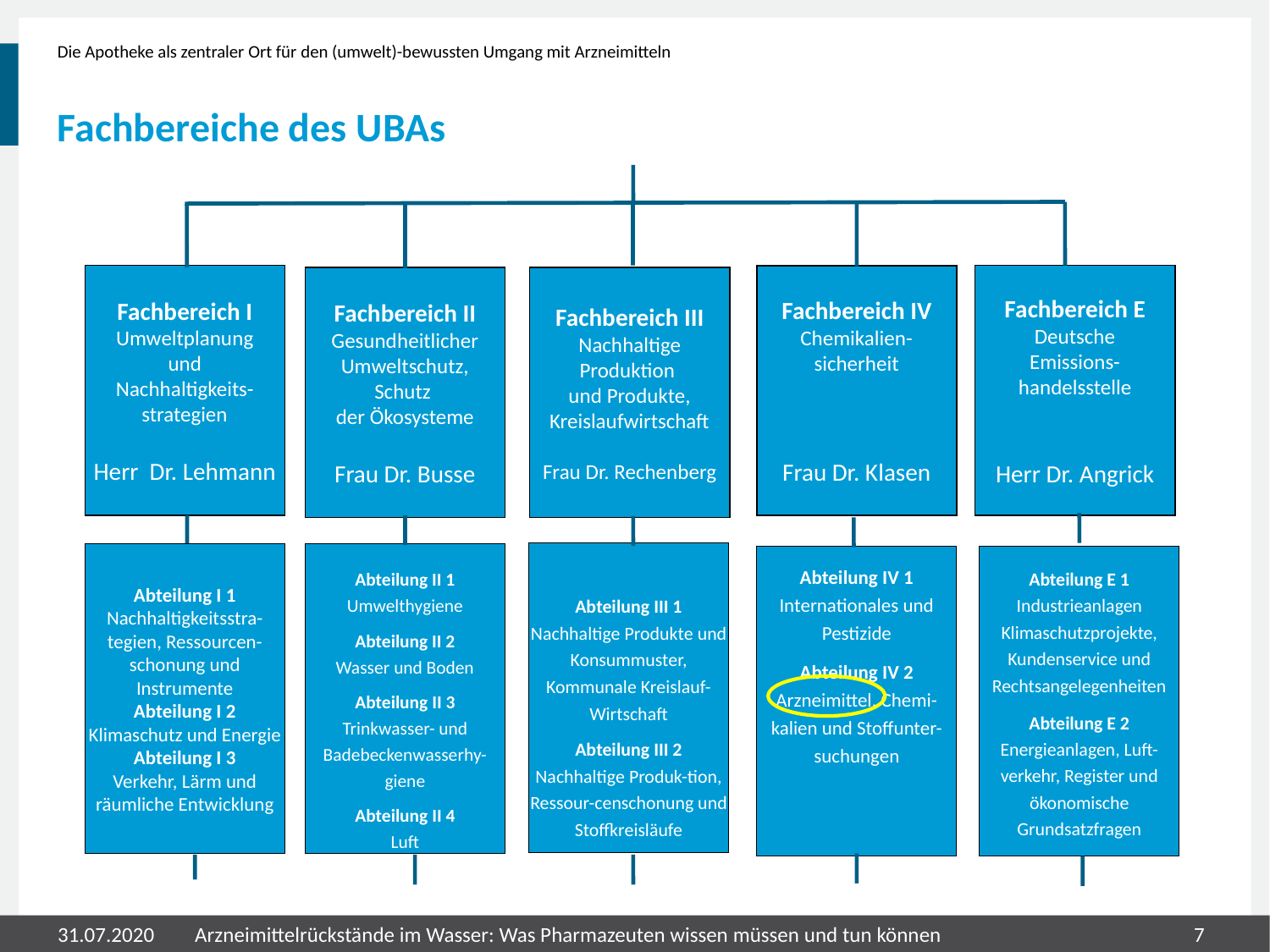

Die Apotheke als zentraler Ort für den (umwelt)-bewussten Umgang mit Arzneimitteln

# Fachbereiche des UBAs

Fachbereich E
Deutsche
Emissions-
handelsstelle

Herr Dr. Angrick
Fachbereich I
Umweltplanung
und
Nachhaltigkeits-
strategien

Herr  Dr. Lehmann
Fachbereich IV
Chemikalien-
sicherheit

Frau Dr. Klasen
Fachbereich III
Nachhaltige
Produktion
und Produkte,
Kreislaufwirtschaft

Frau Dr. Rechenberg
Fachbereich II
Gesundheitlicher
Umweltschutz,
Schutz
der Ökosysteme

Frau Dr. Busse

Abteilung III 1
Nachhaltige Produkte und Konsummuster, Kommunale Kreislauf-
Wirtschaft
Abteilung III 2
Nachhaltige Produk-tion, Ressour-censchonung und
Stoffkreisläufe

Abteilung II 1
Umwelthygiene
Abteilung II 2
Wasser und Boden
Abteilung II 3
Trinkwasser- und
Badebeckenwasserhy-giene
Abteilung II 4
Luft

Abteilung I 1
Nachhaltigkeitsstra-tegien, Ressourcen-schonung und Instrumente
Abteilung I 2
Klimaschutz und Energie
Abteilung I 3
Verkehr, Lärm und räumliche Entwicklung
Abteilung IV 1
Internationales und Pestizide
Abteilung IV 2
Arzneimittel, Chemi-kalien und Stoffunter-suchungen

Abteilung E 1
Industrieanlagen Klimaschutzprojekte, Kundenservice und Rechtsangelegenheiten
Abteilung E 2
Energieanlagen, Luft-verkehr, Register und ökonomische
Grundsatzfragen

31.07.2020
Arzneimittelrückstände im Wasser: Was Pharmazeuten wissen müssen und tun können
7